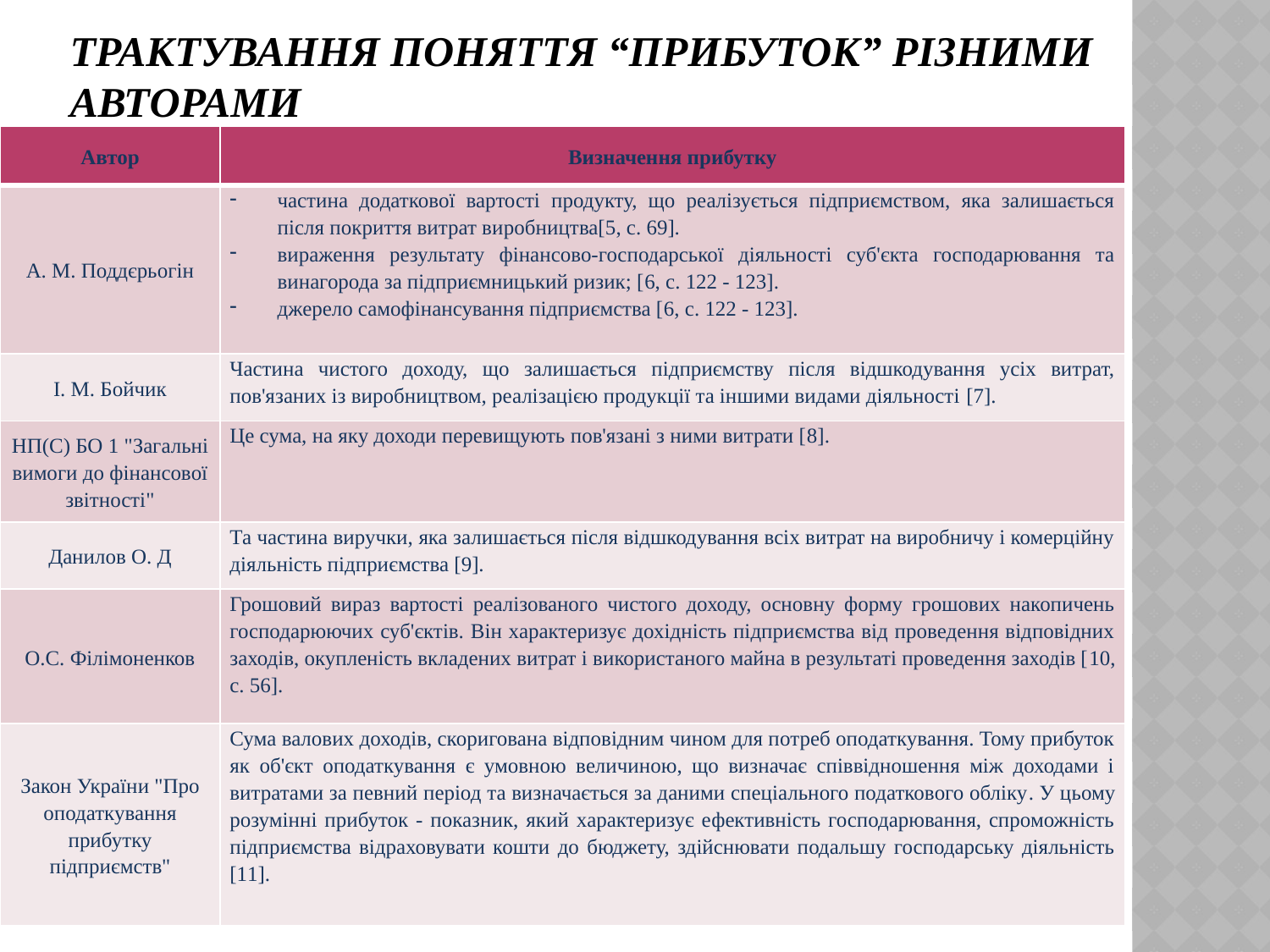

# Трактування поняття “прибуток” різними авторами
| Автор | Визначення прибутку |
| --- | --- |
| А. М. Поддєрьогін | частина додаткової вартості продукту, що реалізується підприємством, яка залишається після покриття витрат виробництва[5, с. 69]. вираження результату фінансово-господарської діяльності суб'єкта господарювання та винагорода за підприємницький ризик; [6, с. 122 - 123]. джерело самофінансування підприємства [6, с. 122 - 123]. |
| І. М. Бойчик | Частина чистого доходу, що залишається підприємству після відшкодування усіх витрат, пов'язаних із виробництвом, реалізацією продукції та іншими видами діяльності [7]. |
| НП(С) БО 1 "Загальні вимоги до фінансової звітності" | Це сума, на яку доходи перевищують пов'язані з ними витрати [8]. |
| Данилов О. Д | Та частина виручки, яка залишається після відшкодування всіх витрат на виробничу і комерційну діяльність підприємства [9]. |
| О.С. Філімоненков | Грошовий вираз вартості реалізованого чистого доходу, основну форму грошових накопичень господарюючих суб'єктів. Він характеризує дохідність підприємства від проведення відповідних заходів, окупленість вкладених витрат і використаного майна в результаті проведення заходів [10, с. 56]. |
| Закон України "Про оподаткування прибутку підприємств" | Сума валових доходів, скоригована відповідним чином для потреб оподаткування. Тому прибуток як об'єкт оподаткування є умовною величиною, що визначає співвідношення між доходами і витратами за певний період та визначається за даними спеціального податкового обліку. У цьому розумінні прибуток - показник, який характеризує ефективність господарювання, спроможність підприємства відраховувати кошти до бюджету, здійснювати подальшу господарську діяльність [11]. |